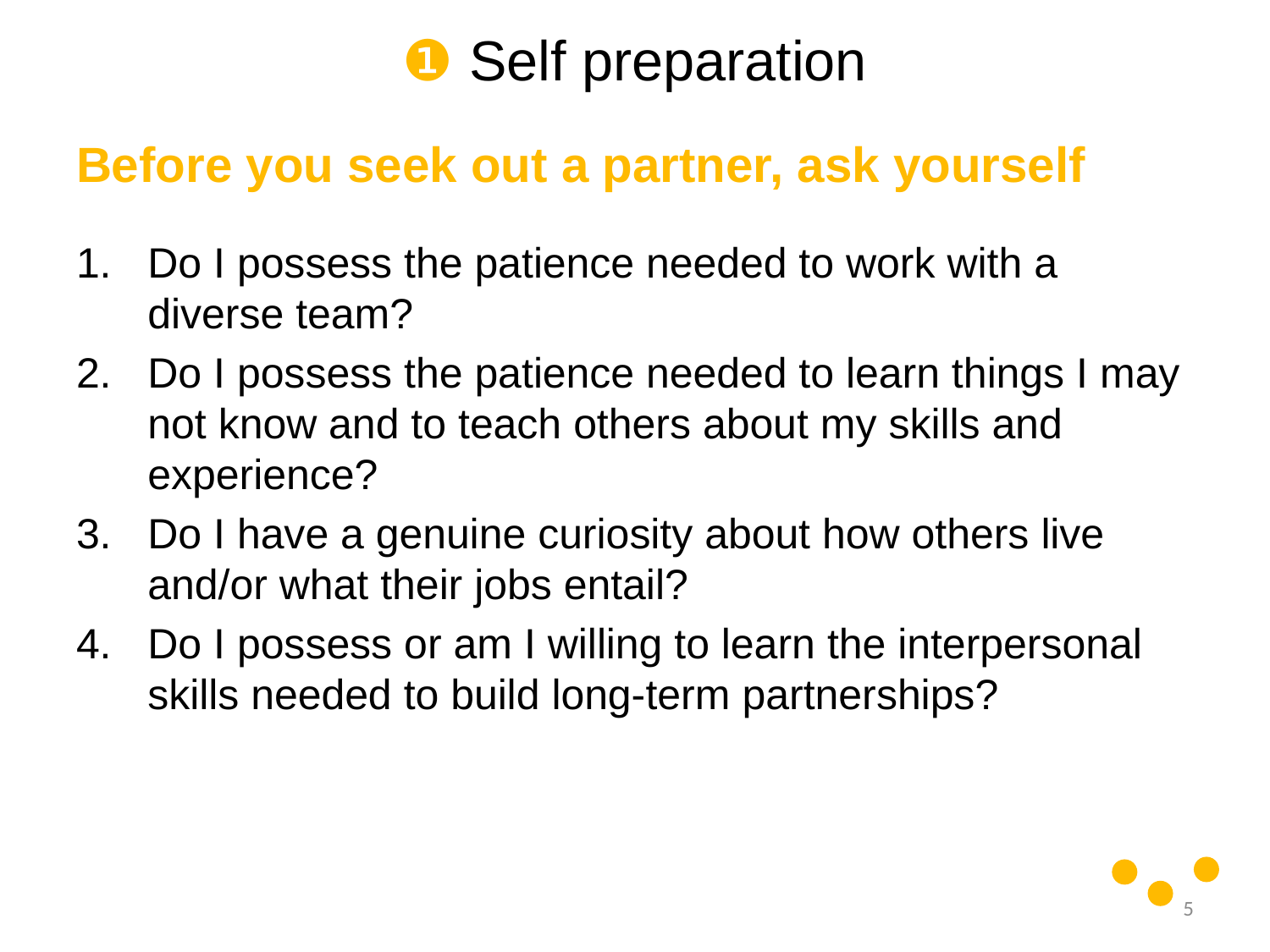

# ❶ Self preparation
Before you seek out a partner, ask yourself

Do I possess the patience needed to work with a diverse team?
Do I possess the patience needed to learn things I may not know and to teach others about my skills and experience?
Do I have a genuine curiosity about how others live and/or what their jobs entail?
Do I possess or am I willing to learn the interpersonal skills needed to build long-term partnerships?

5